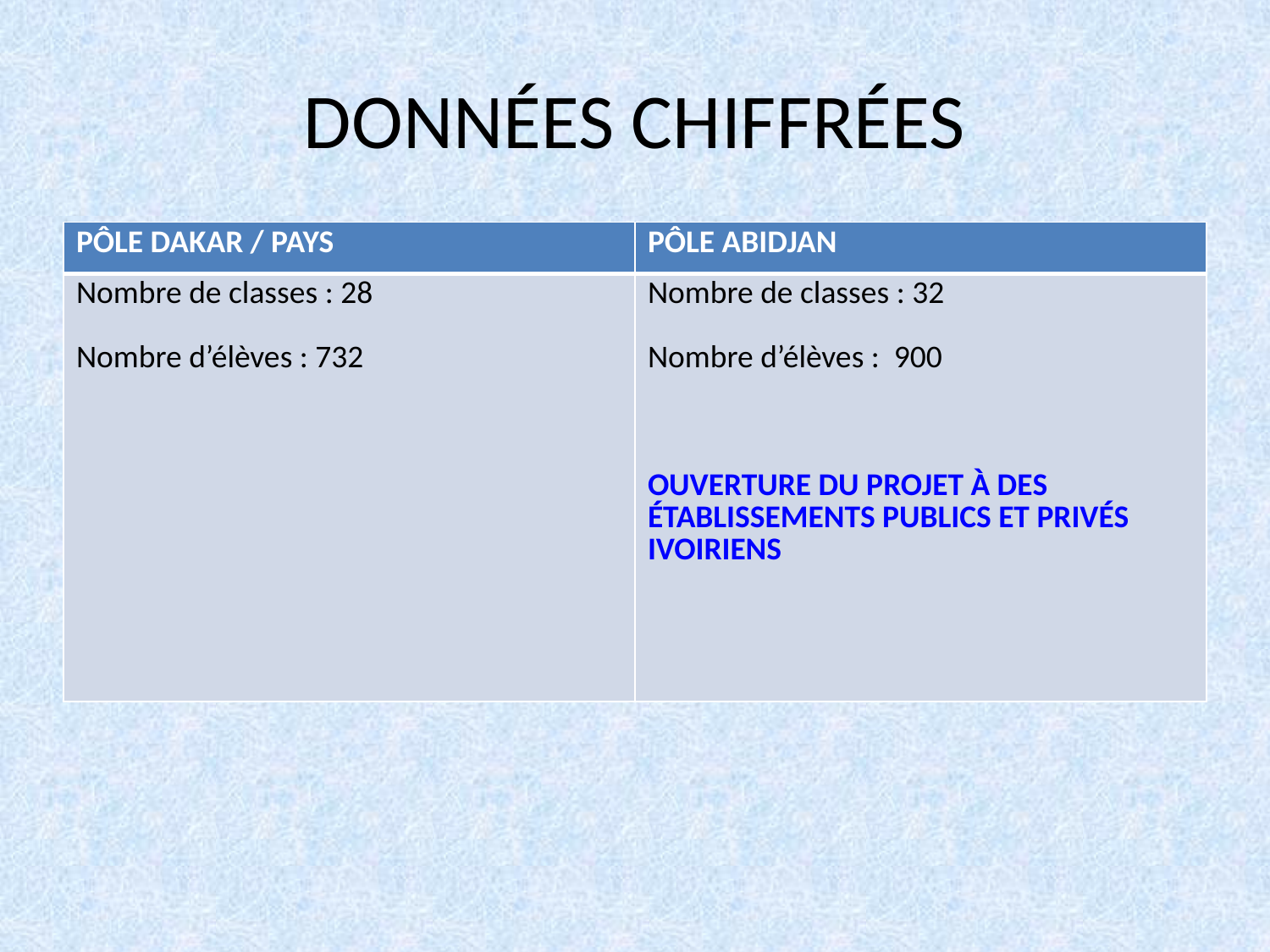

# DONNÉES CHIFFRÉES
| PÔLE DAKAR / PAYS | PÔLE ABIDJAN |
| --- | --- |
| Nombre de classes : 28 Nombre d’élèves : 732 | Nombre de classes : 32 Nombre d’élèves : 900 OUVERTURE DU PROJET À DES ÉTABLISSEMENTS PUBLICS ET PRIVÉS IVOIRIENS |